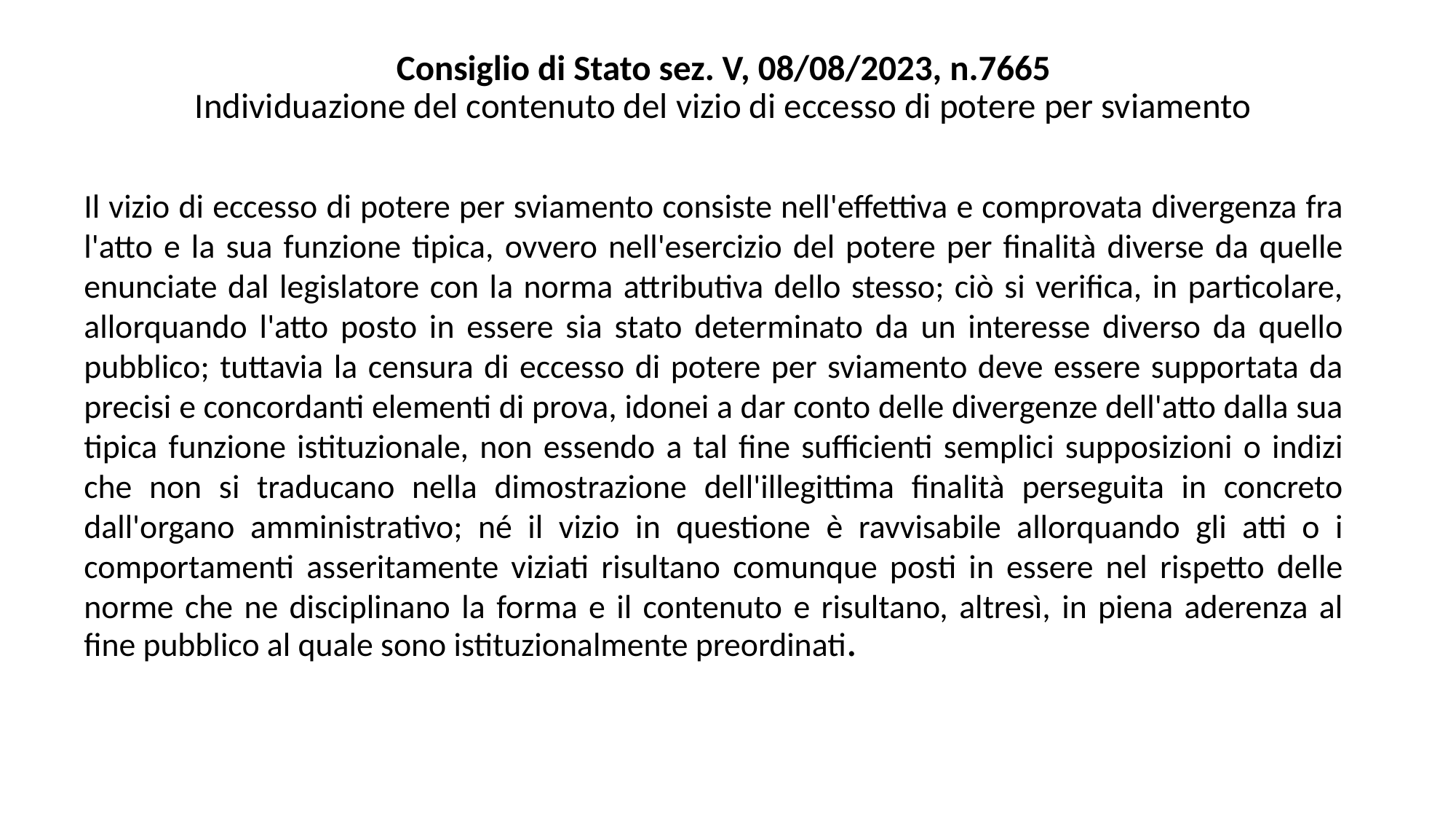

# Consiglio di Stato sez. V, 08/08/2023, n.7665 Individuazione del contenuto del vizio di eccesso di potere per sviamento
Il vizio di eccesso di potere per sviamento consiste nell'effettiva e comprovata divergenza fra l'atto e la sua funzione tipica, ovvero nell'esercizio del potere per finalità diverse da quelle enunciate dal legislatore con la norma attributiva dello stesso; ciò si verifica, in particolare, allorquando l'atto posto in essere sia stato determinato da un interesse diverso da quello pubblico; tuttavia la censura di eccesso di potere per sviamento deve essere supportata da precisi e concordanti elementi di prova, idonei a dar conto delle divergenze dell'atto dalla sua tipica funzione istituzionale, non essendo a tal fine sufficienti semplici supposizioni o indizi che non si traducano nella dimostrazione dell'illegittima finalità perseguita in concreto dall'organo amministrativo; né il vizio in questione è ravvisabile allorquando gli atti o i comportamenti asseritamente viziati risultano comunque posti in essere nel rispetto delle norme che ne disciplinano la forma e il contenuto e risultano, altresì, in piena aderenza al fine pubblico al quale sono istituzionalmente preordinati.